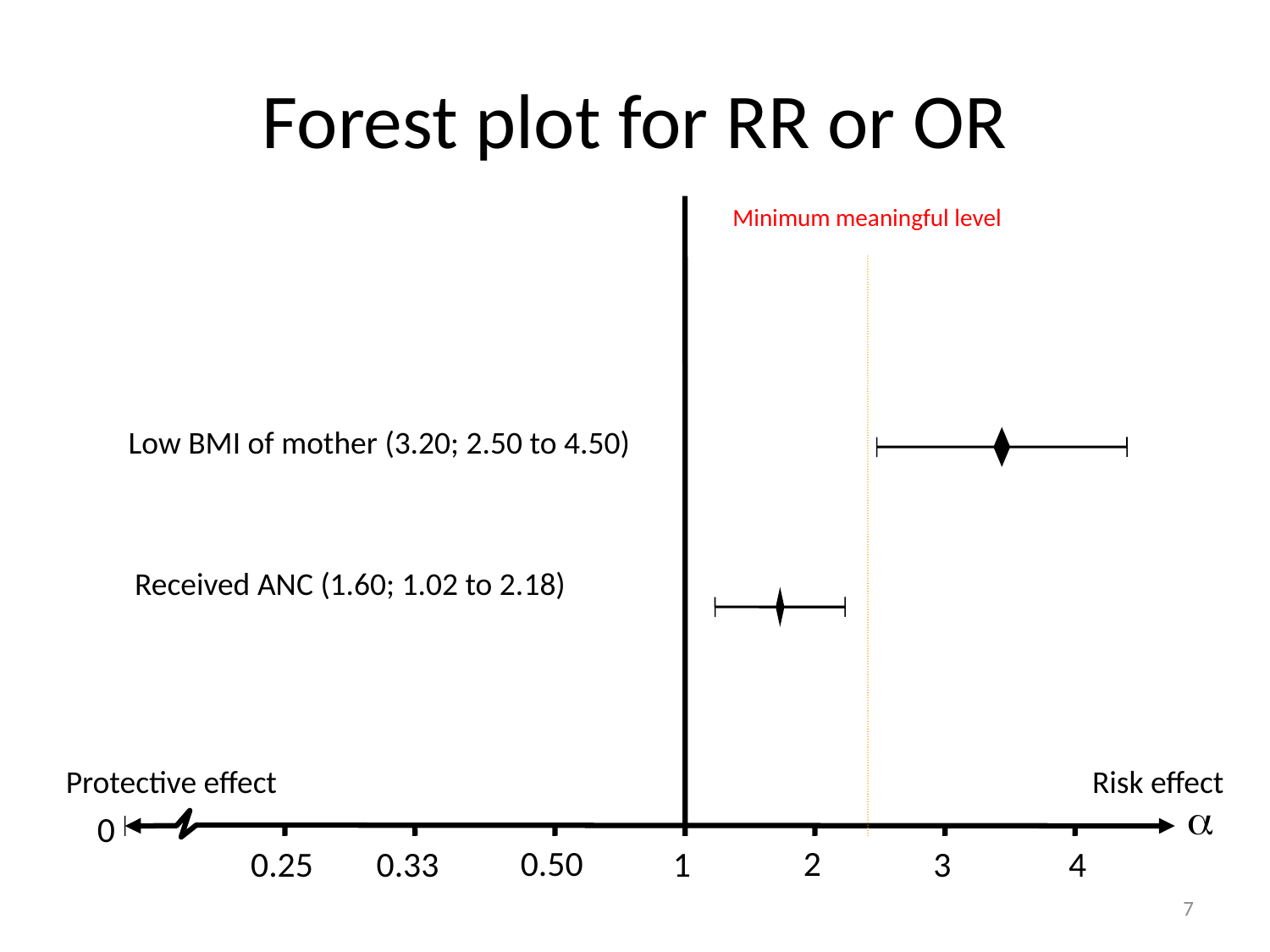

# Forest plot for RR or OR
Minimum meaningful level

Low BMI of mother (3.20; 2.50 to 4.50)

Received ANC (1.60; 1.02 to 2.18)

Protective effect
Risk effect
α
0

0.50
2
0.25
0.33
1
3
4
7